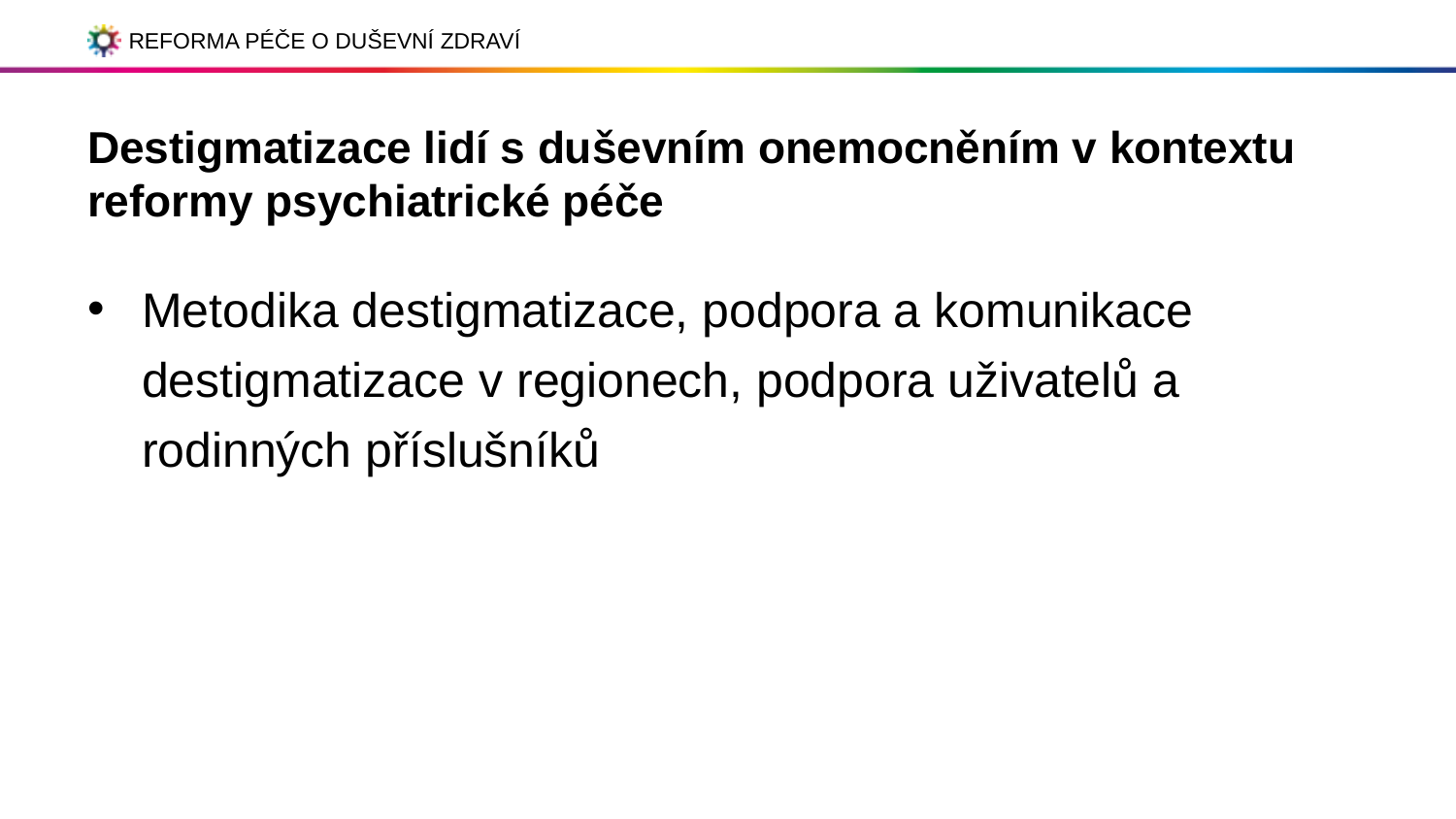

# Destigmatizace lidí s duševním onemocněním v kontextu reformy psychiatrické péče
Metodika destigmatizace, podpora a komunikace destigmatizace v regionech, podpora uživatelů a rodinných příslušníků